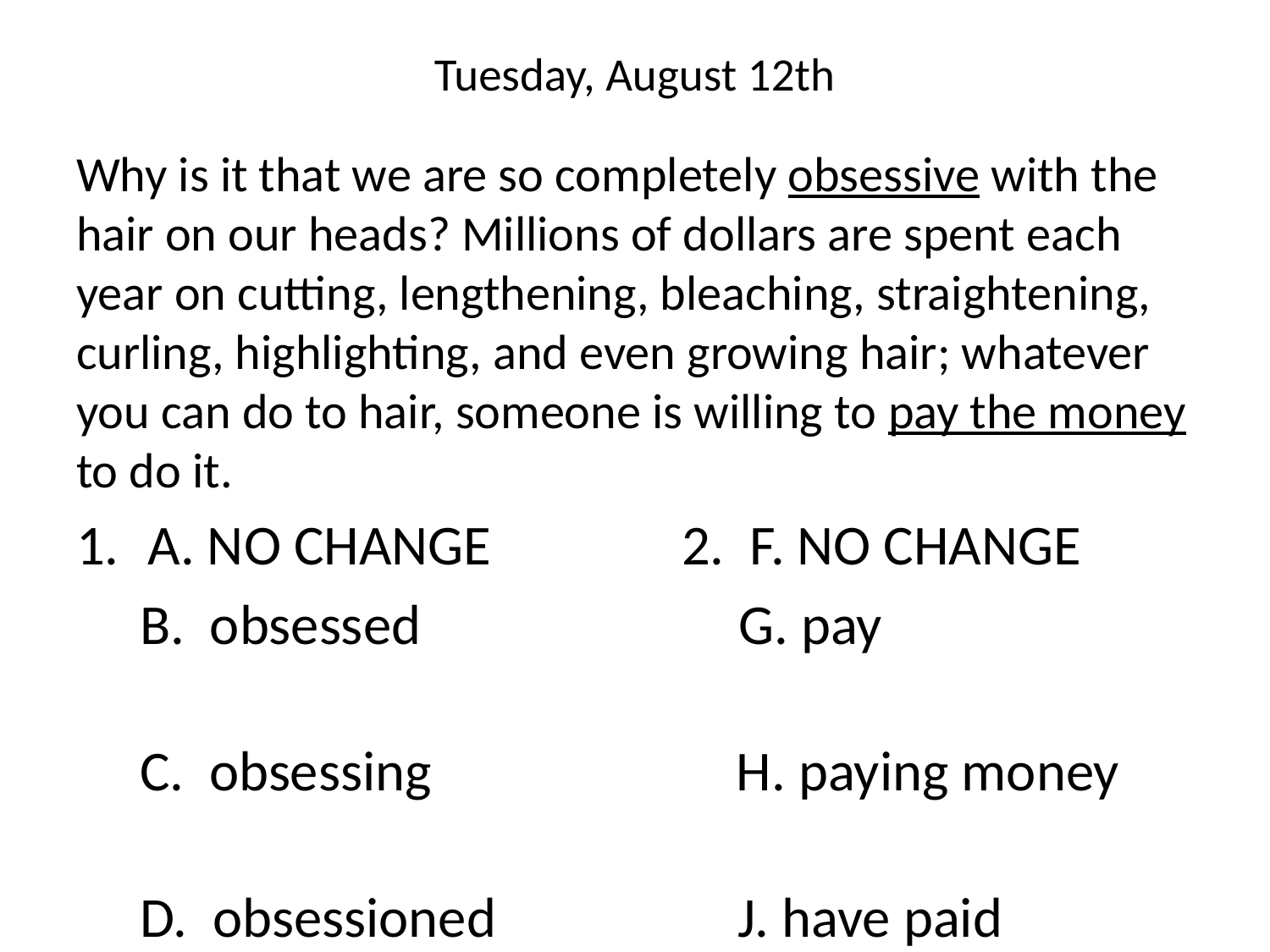

# Tuesday, August 12th
Why is it that we are so completely obsessive with the hair on our heads? Millions of dollars are spent each year on cutting, lengthening, bleaching, straightening, curling, highlighting, and even growing hair; whatever you can do to hair, someone is willing to pay the money to do it.
A. NO CHANGE               2.  F. NO CHANGE
     B.  obsessed                         G. pay
     C.  obsessing                        H. paying money
     D.  obsessioned                   J. have paid